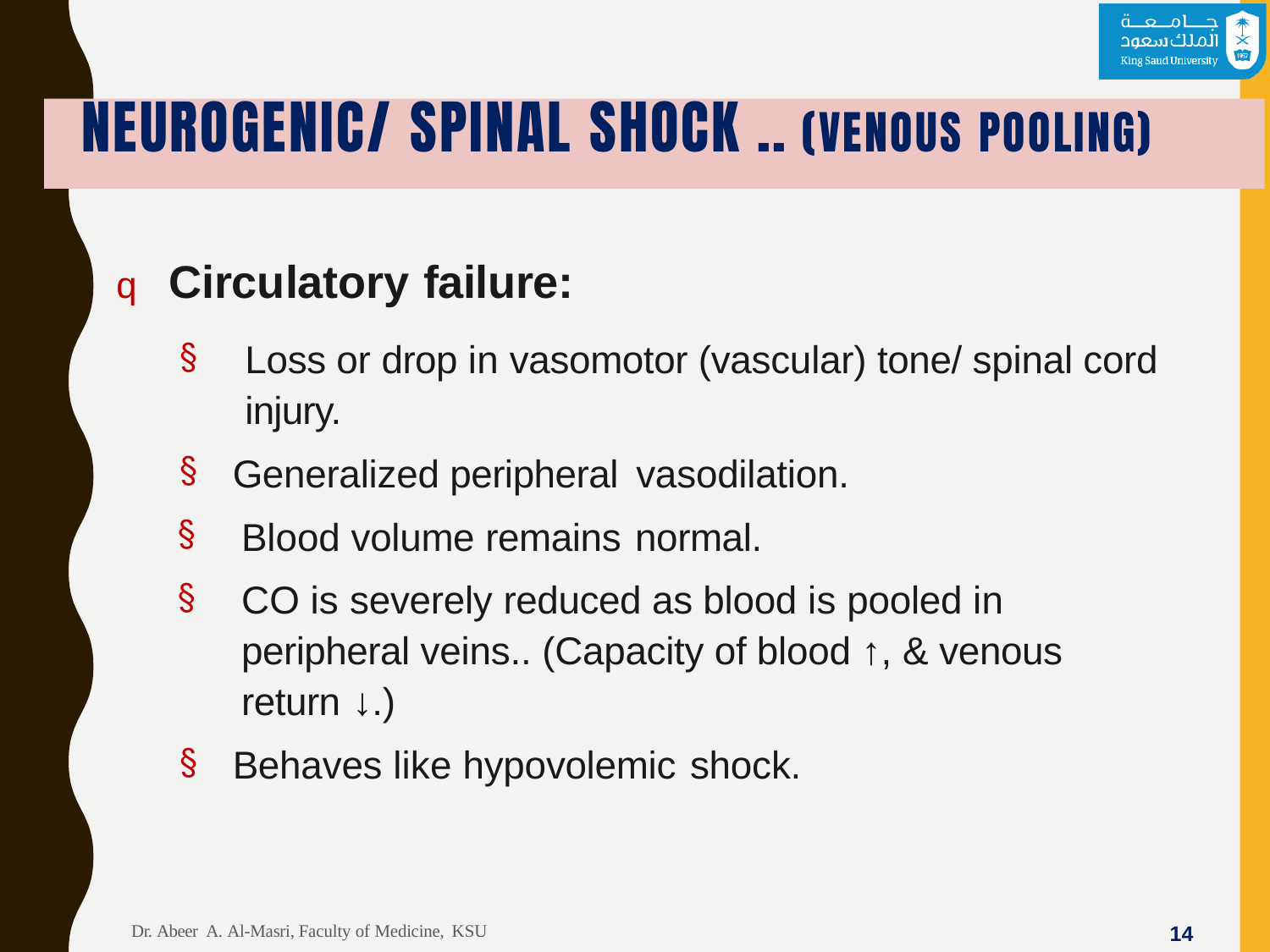

# NEUROGENIC/ SPINAL SHOCK .. (VENOUS POOLING)

q	Circulatory failure:
Loss or drop in vasomotor (vascular) tone/ spinal cord  injury.
Generalized peripheral vasodilation.
Blood volume remains normal.
CO is severely reduced as blood is pooled in  peripheral veins.. (Capacity of blood ↑, & venous  return ↓.)
Behaves like hypovolemic shock.
Dr. Abeer  A. Al-Masri, Faculty of Medicine, KSU
14